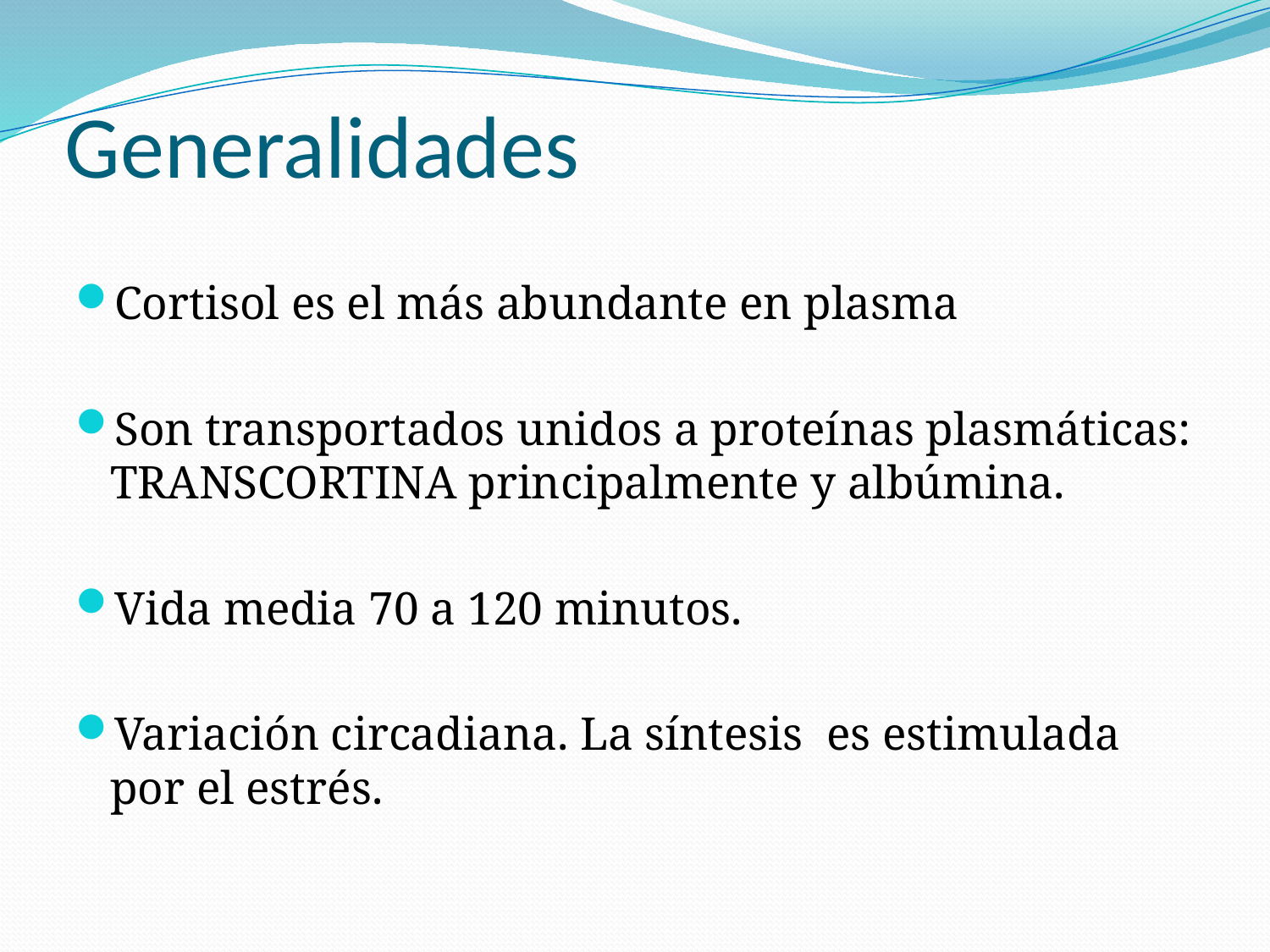

# Generalidades
Cortisol es el más abundante en plasma

Son transportados unidos a proteínas plasmáticas: TRANSCORTINA principalmente y albúmina.

Vida media 70 a 120 minutos.

Variación circadiana. La síntesis  es estimulada por el estrés.